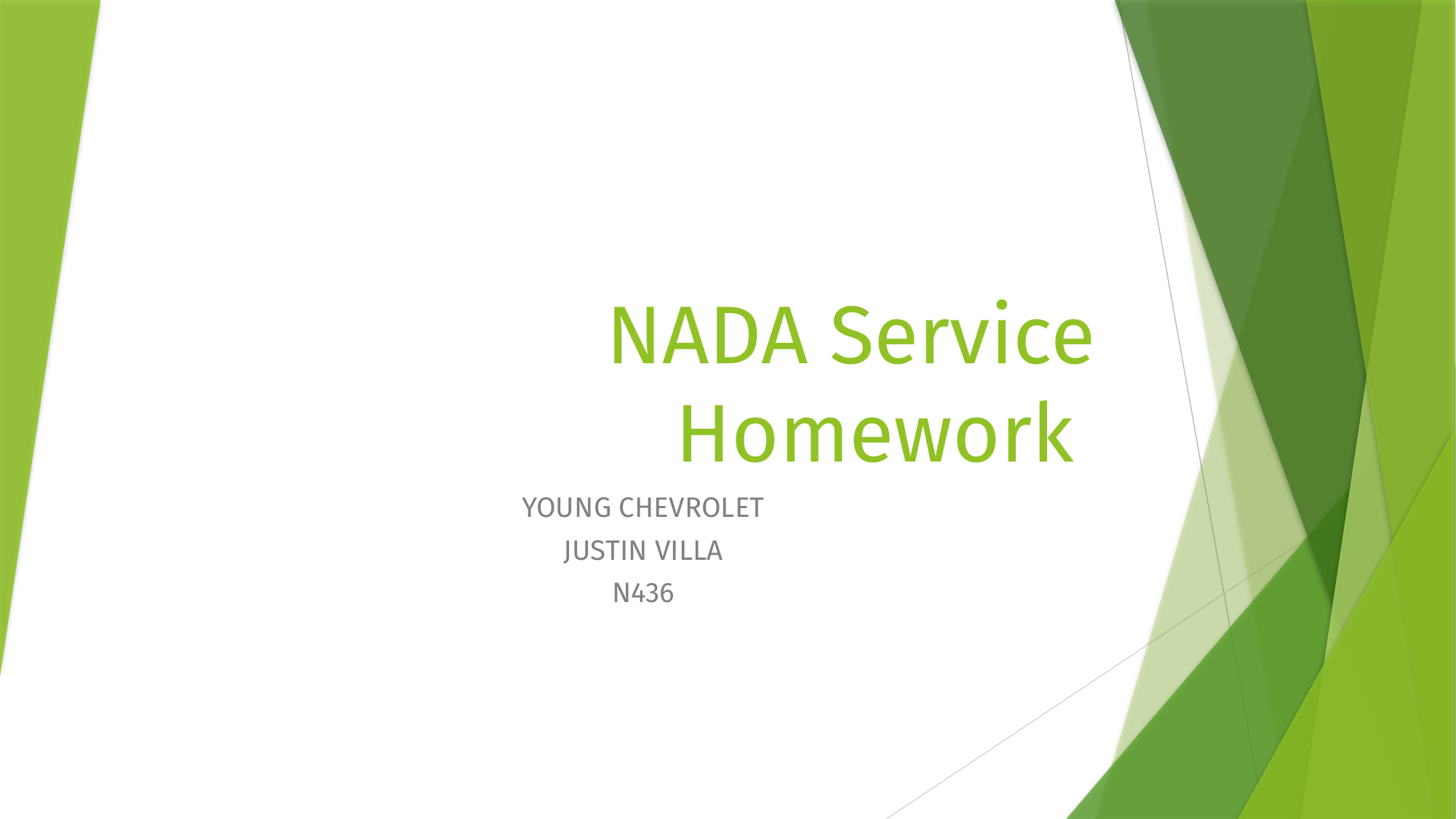

# NADA Service Homework
YOUNG CHEVROLET
JUSTIN VILLA
N436